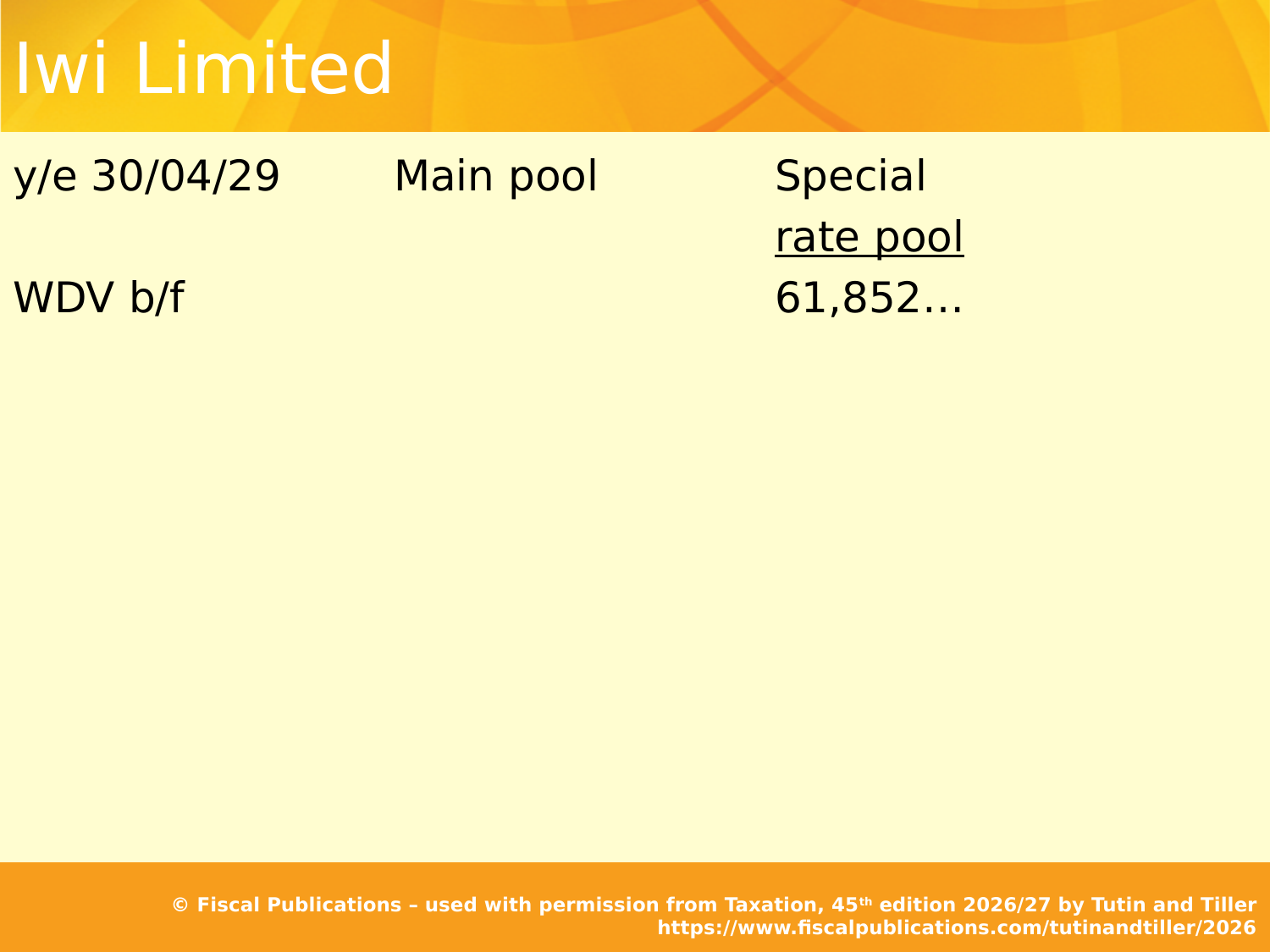

# Iwi Limited
y/e 30/04/29	Main pool	 	Special
						rate pool
WDV b/f		 		 	61,852…